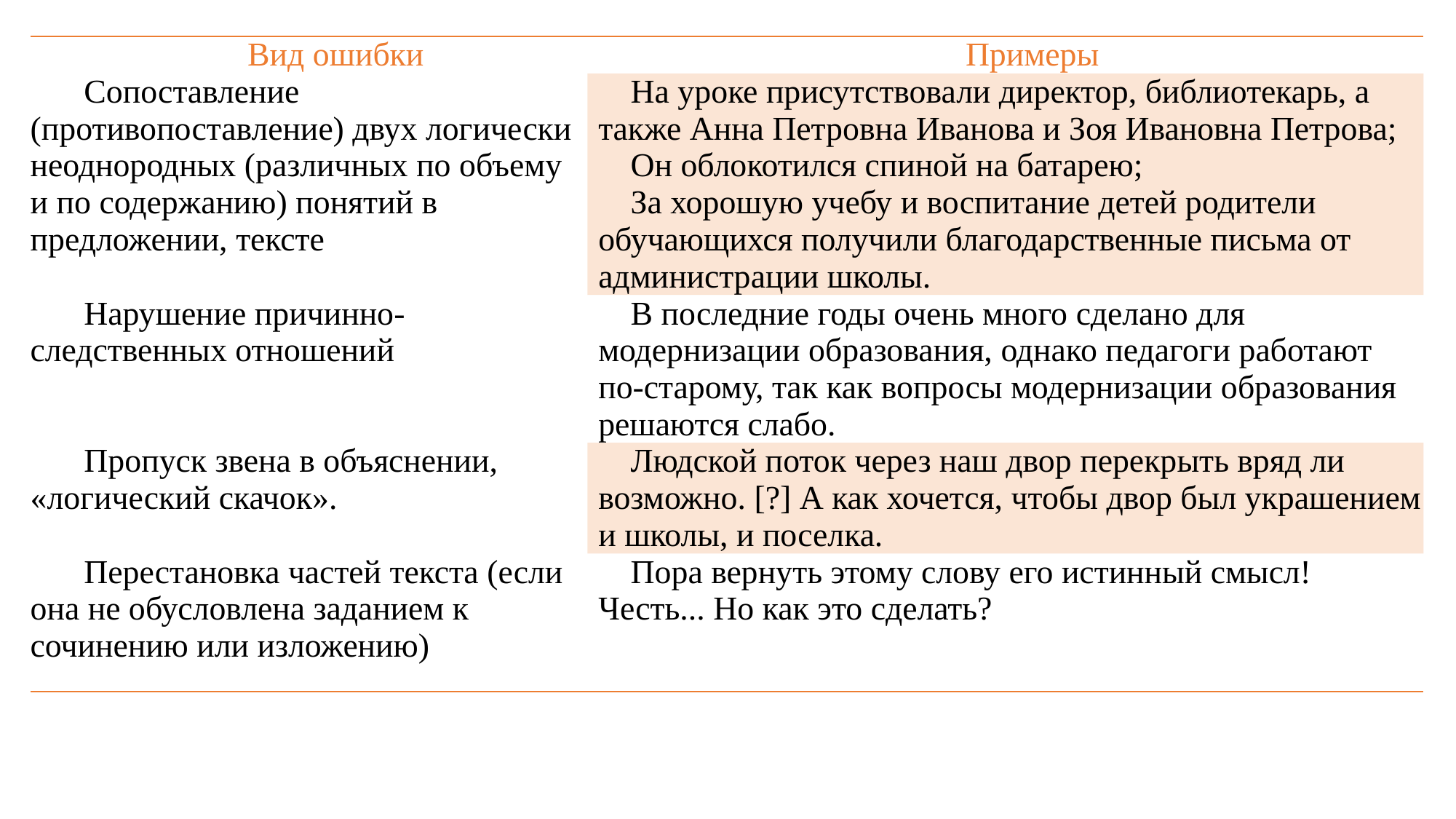

| Вид ошибки | Примеры |
| --- | --- |
| Сопоставление (противопоставление) двух логически неоднородных (различных по объему и по содержанию) понятий в предложении, тексте | На уроке присутствовали директор, библиотекарь, а также Анна Петровна Иванова и Зоя Ивановна Петрова; Он облокотился спиной на батарею; За хорошую учебу и воспитание детей родители обучающихся получили благодарственные письма от администрации школы. |
| Нарушение причинно-следственных отношений | В последние годы очень много сделано для модернизации образования, однако педагоги работают по-старому, так как вопросы модернизации образования решаются слабо. |
| Пропуск звена в объяснении, «логический скачок». | Людской поток через наш двор перекрыть вряд ли возможно. [?] А как хочется, чтобы двор был украшением и школы, и поселка. |
| Перестановка частей текста (если она не обусловлена заданием к сочинению или изложению) | Пора вернуть этому слову его истинный смысл! Честь... Но как это сделать? |